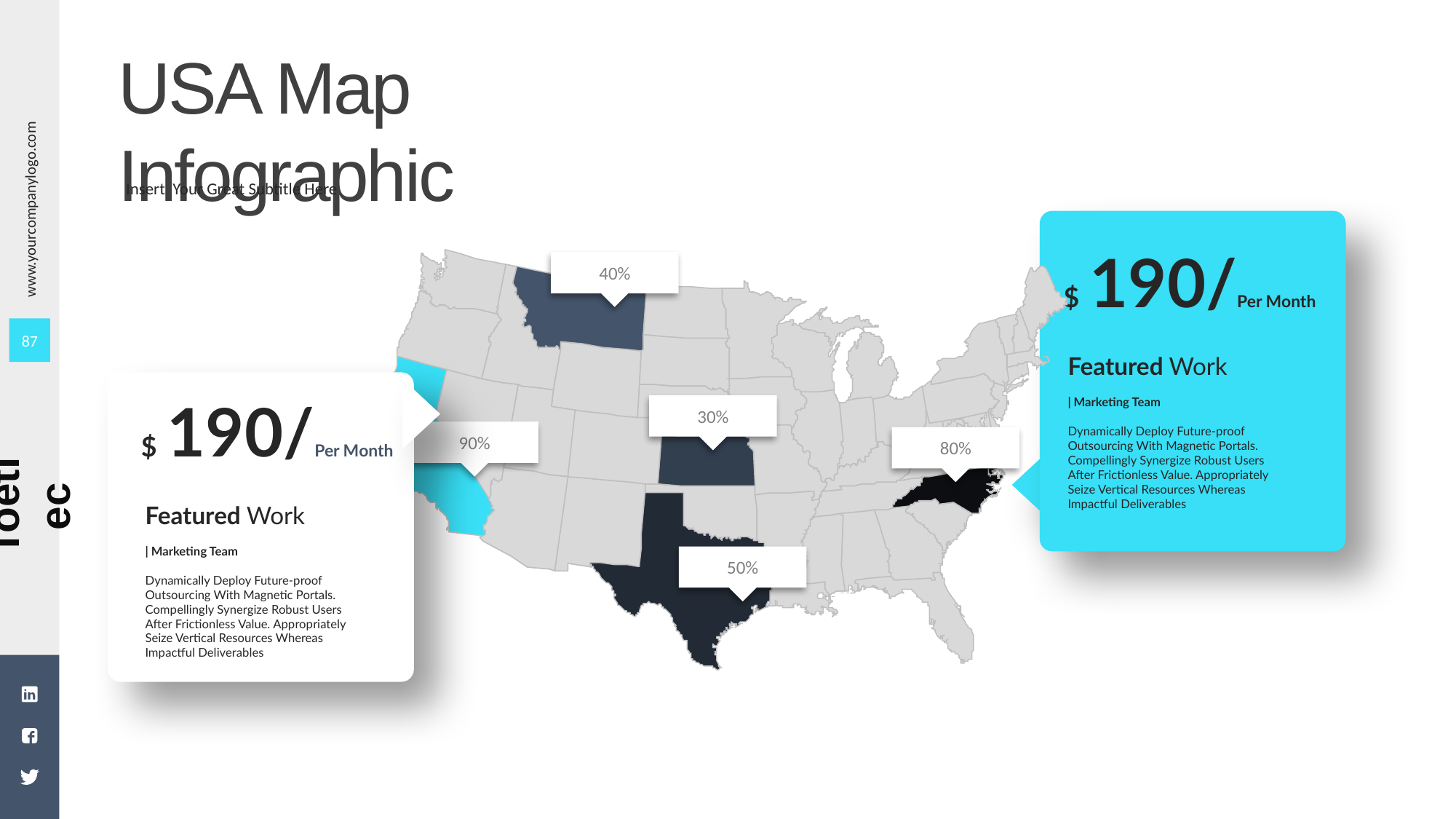

USA Map Infographic
Insert  Your Great Subtitle Here

$ 190/Per Month

40%
30%
90%
80%
50%
87
Featured Work

| Marketing Team

Dynamically Deploy Future-proof Outsourcing With Magnetic Portals. Compellingly Synergize Robust Users After Frictionless Value. Appropriately Seize Vertical Resources Whereas Impactful Deliverables

$ 190/Per Month
Featured Work

| Marketing Team

Dynamically Deploy Future-proof Outsourcing With Magnetic Portals. Compellingly Synergize Robust Users After Frictionless Value. Appropriately Seize Vertical Resources Whereas Impactful Deliverables